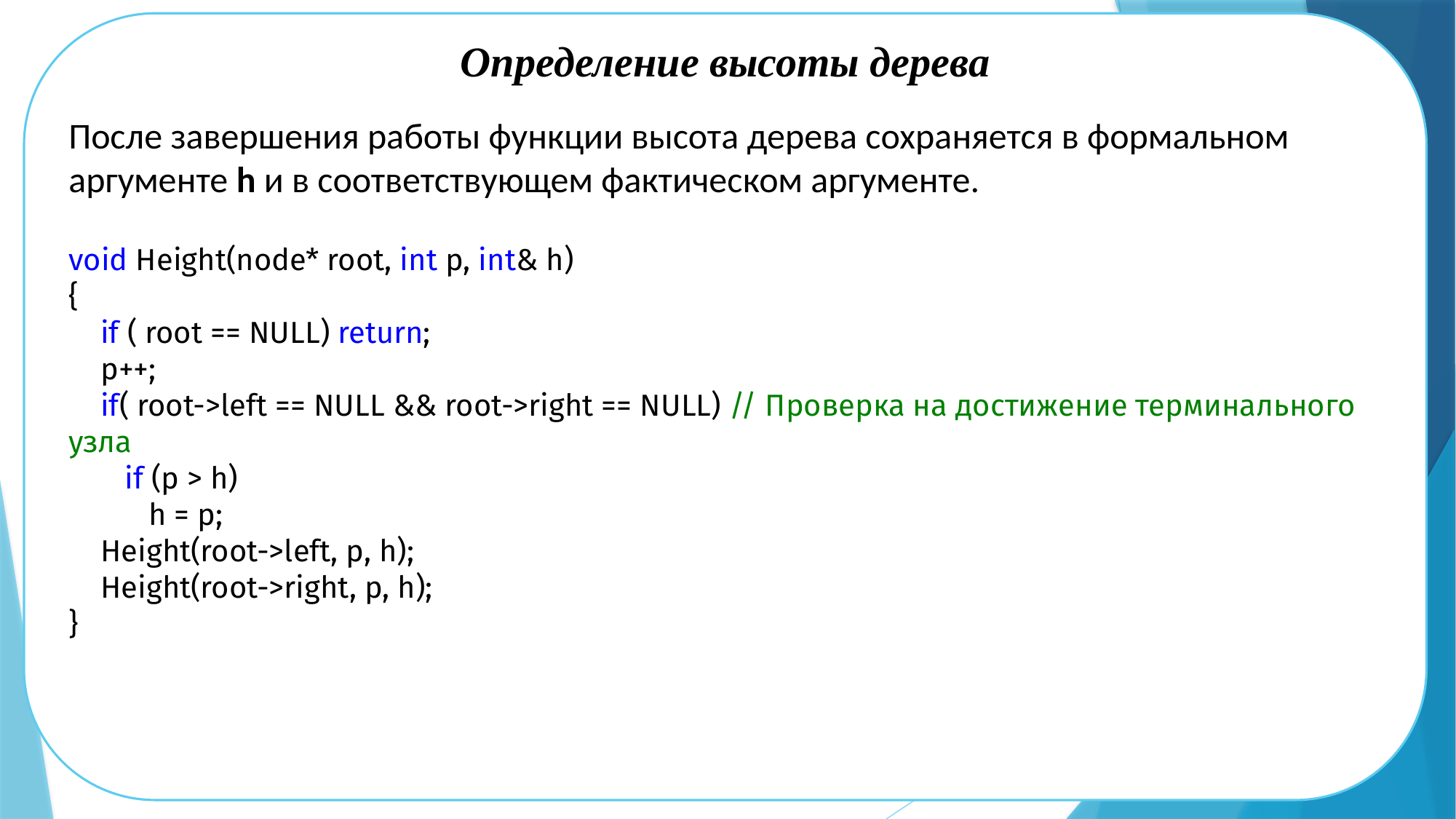

Определение высоты дерева
После завершения работы функции высота дерева сохраняется в формальном аргументе h и в соответствующем фактическом аргументе.
void Height(node* root, int p, int& h)
{
    if ( root == NULL) return;
    p++;
    if( root->left == NULL && root->right == NULL) // Проверка на достижение терминального узла
       if (p > h)
          h = p;
    Height(root->left, p, h);
    Height(root->right, p, h);
}